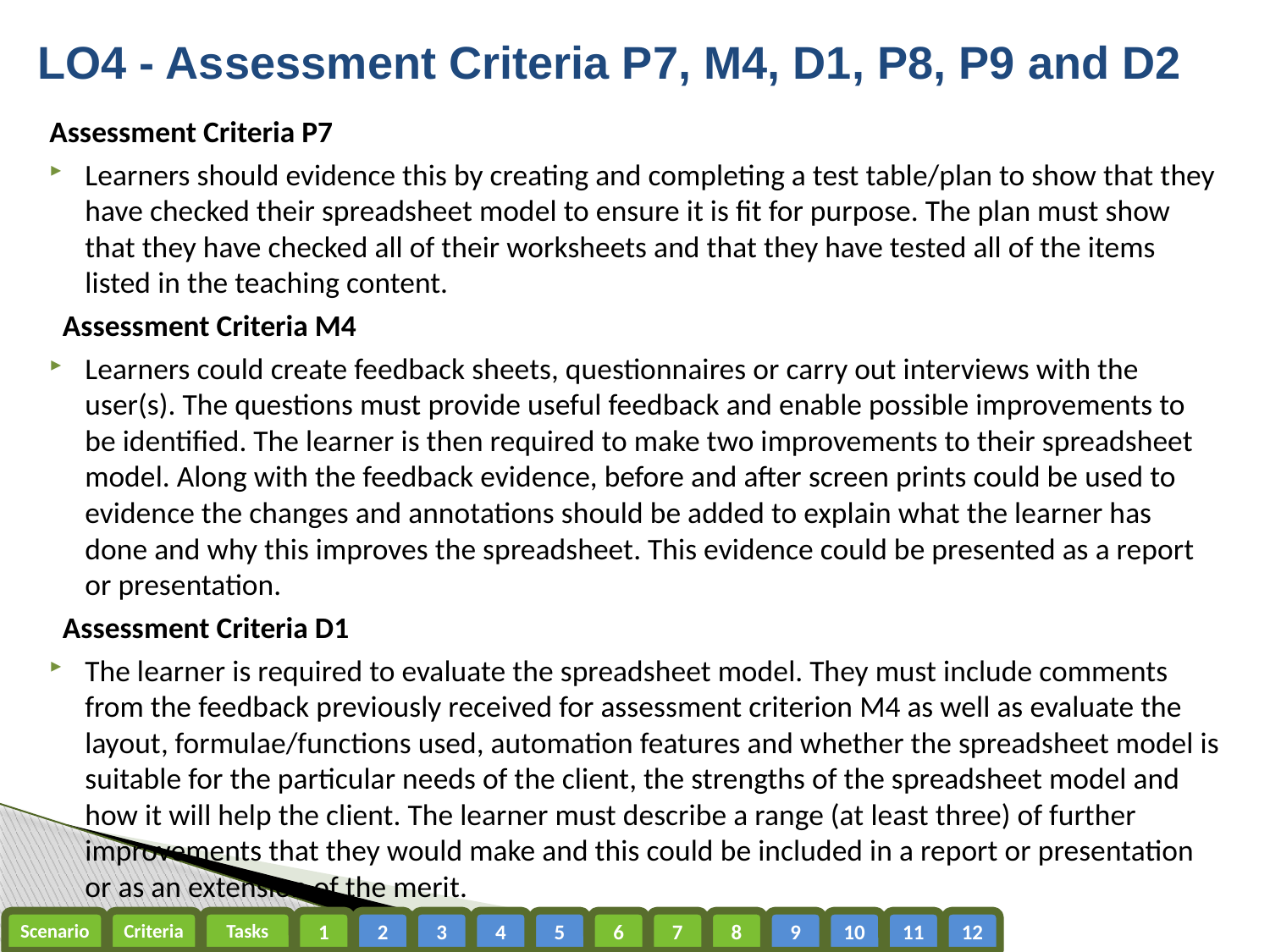

# LO4 - Assessment Criteria P7, M4, D1, P8, P9 and D2
Assessment Criteria P7
Learners should evidence this by creating and completing a test table/plan to show that they have checked their spreadsheet model to ensure it is fit for purpose. The plan must show that they have checked all of their worksheets and that they have tested all of the items listed in the teaching content.
Assessment Criteria M4
Learners could create feedback sheets, questionnaires or carry out interviews with the user(s). The questions must provide useful feedback and enable possible improvements to be identified. The learner is then required to make two improvements to their spreadsheet model. Along with the feedback evidence, before and after screen prints could be used to evidence the changes and annotations should be added to explain what the learner has done and why this improves the spreadsheet. This evidence could be presented as a report or presentation.
Assessment Criteria D1
The learner is required to evaluate the spreadsheet model. They must include comments from the feedback previously received for assessment criterion M4 as well as evaluate the layout, formulae/functions used, automation features and whether the spreadsheet model is suitable for the particular needs of the client, the strengths of the spreadsheet model and how it will help the client. The learner must describe a range (at least three) of further improvements that they would make and this could be included in a report or presentation or as an extension of the merit.